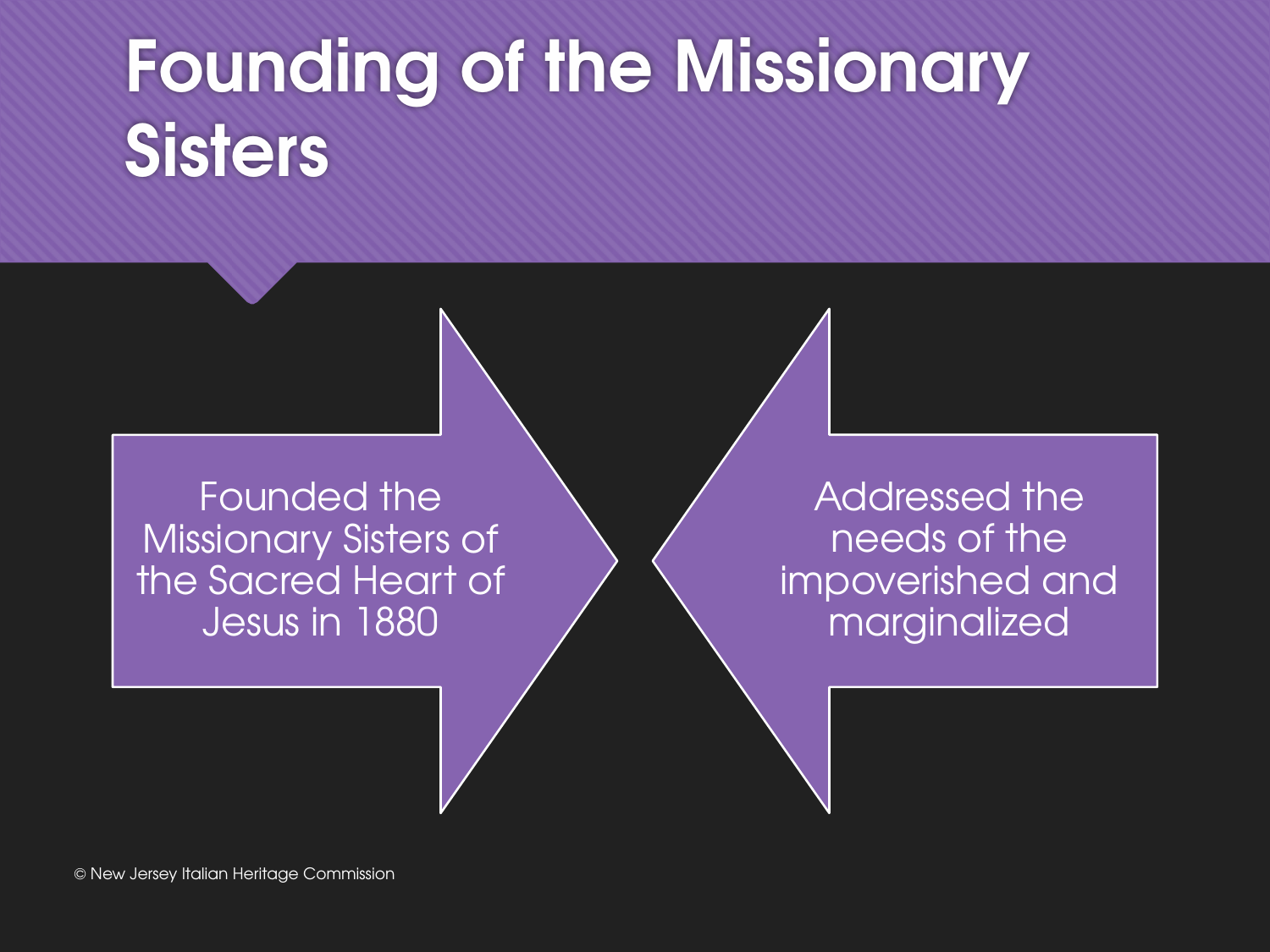

# Founding of the Missionary Sisters
Founded the Missionary Sisters of the Sacred Heart of Jesus in 1880
Addressed the needs of the impoverished and marginalized
© New Jersey Italian Heritage Commission